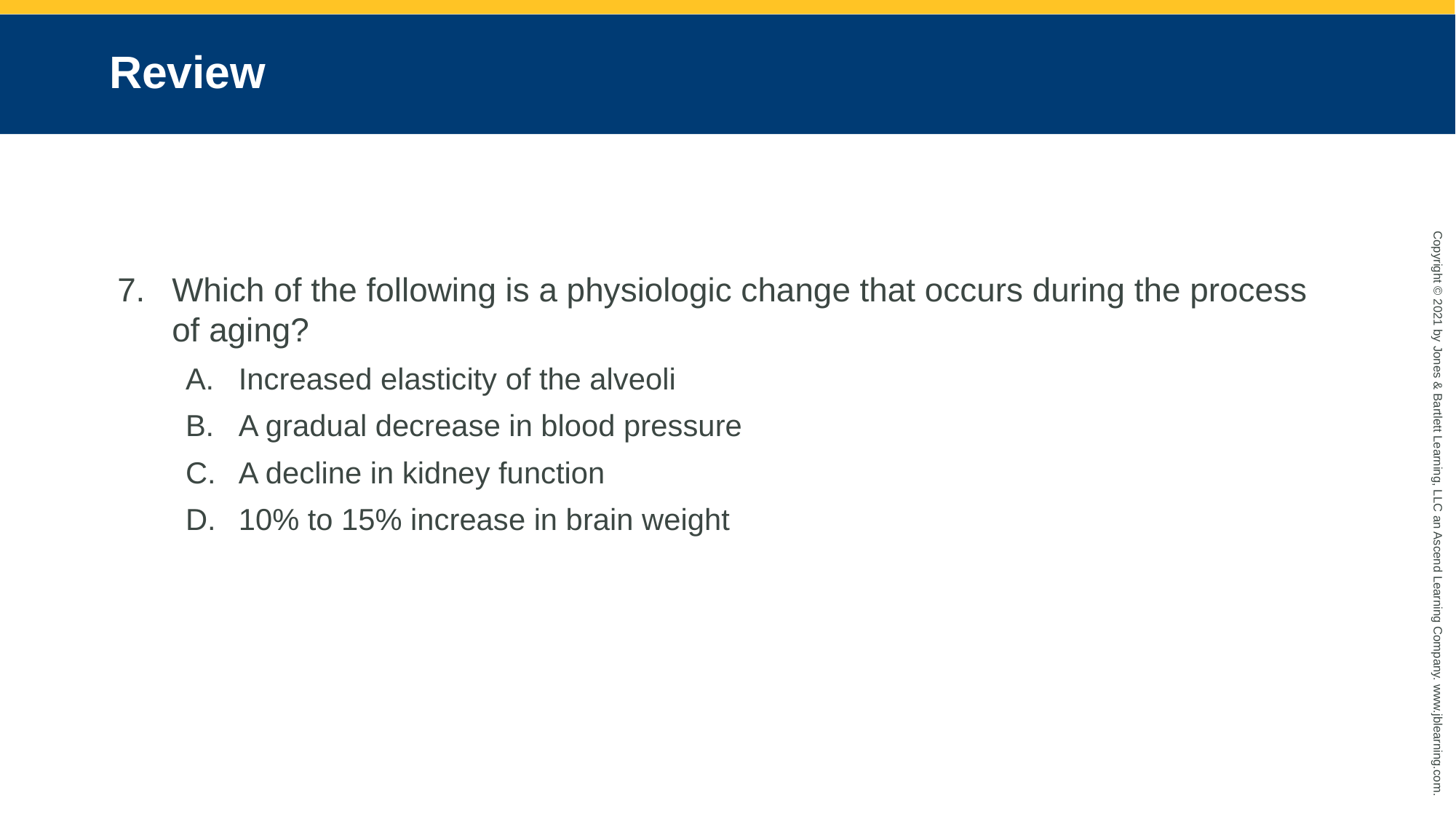

# Review
Which of the following is a physiologic change that occurs during the process of aging?
Increased elasticity of the alveoli
A gradual decrease in blood pressure
A decline in kidney function
10% to 15% increase in brain weight